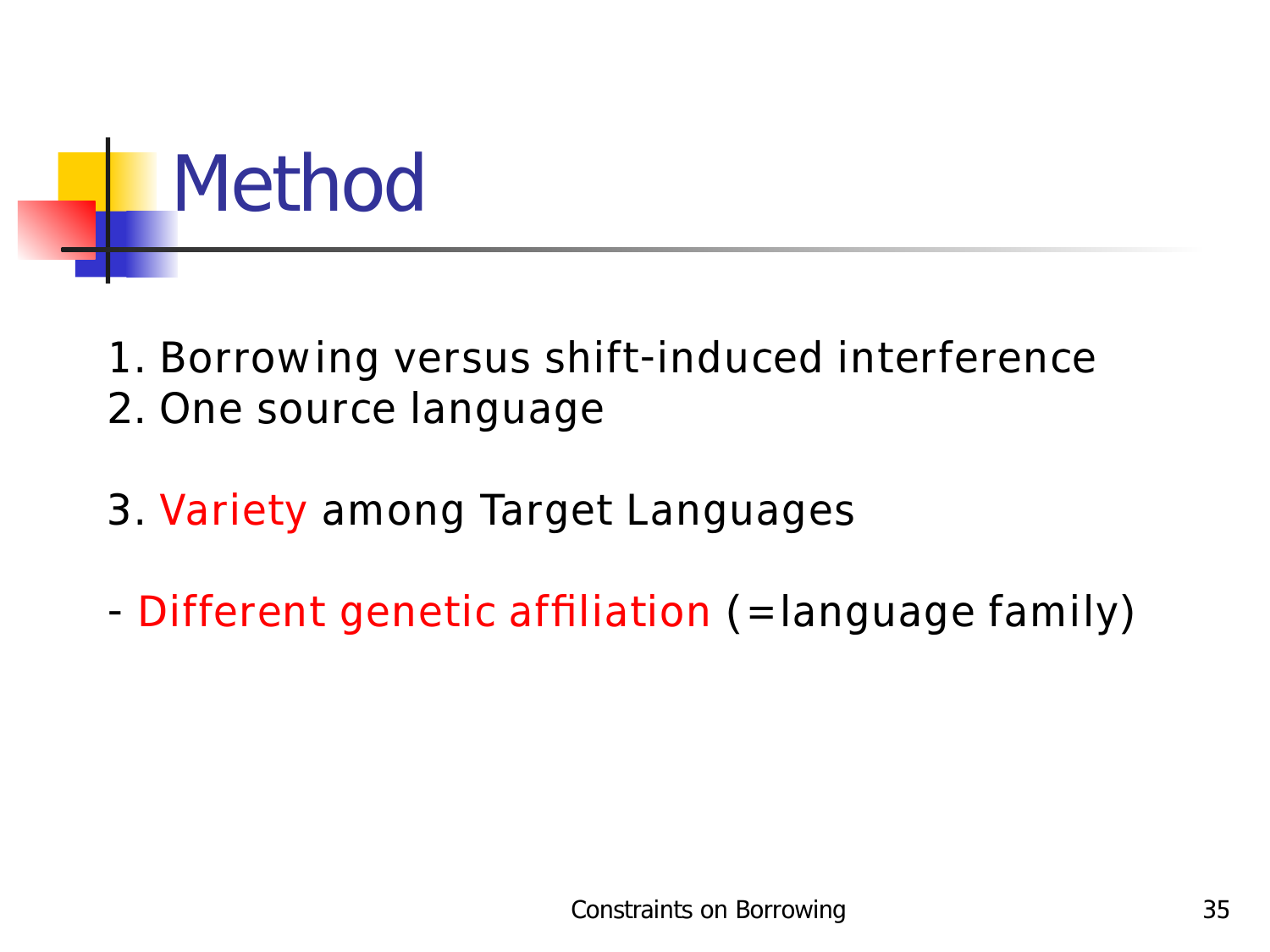

# Method
1. Borrowing versus shift-induced interference
2. One source language

3. Variety among Target Languages

- Different genetic affiliation (=language family)
Constraints on Borrowing
35